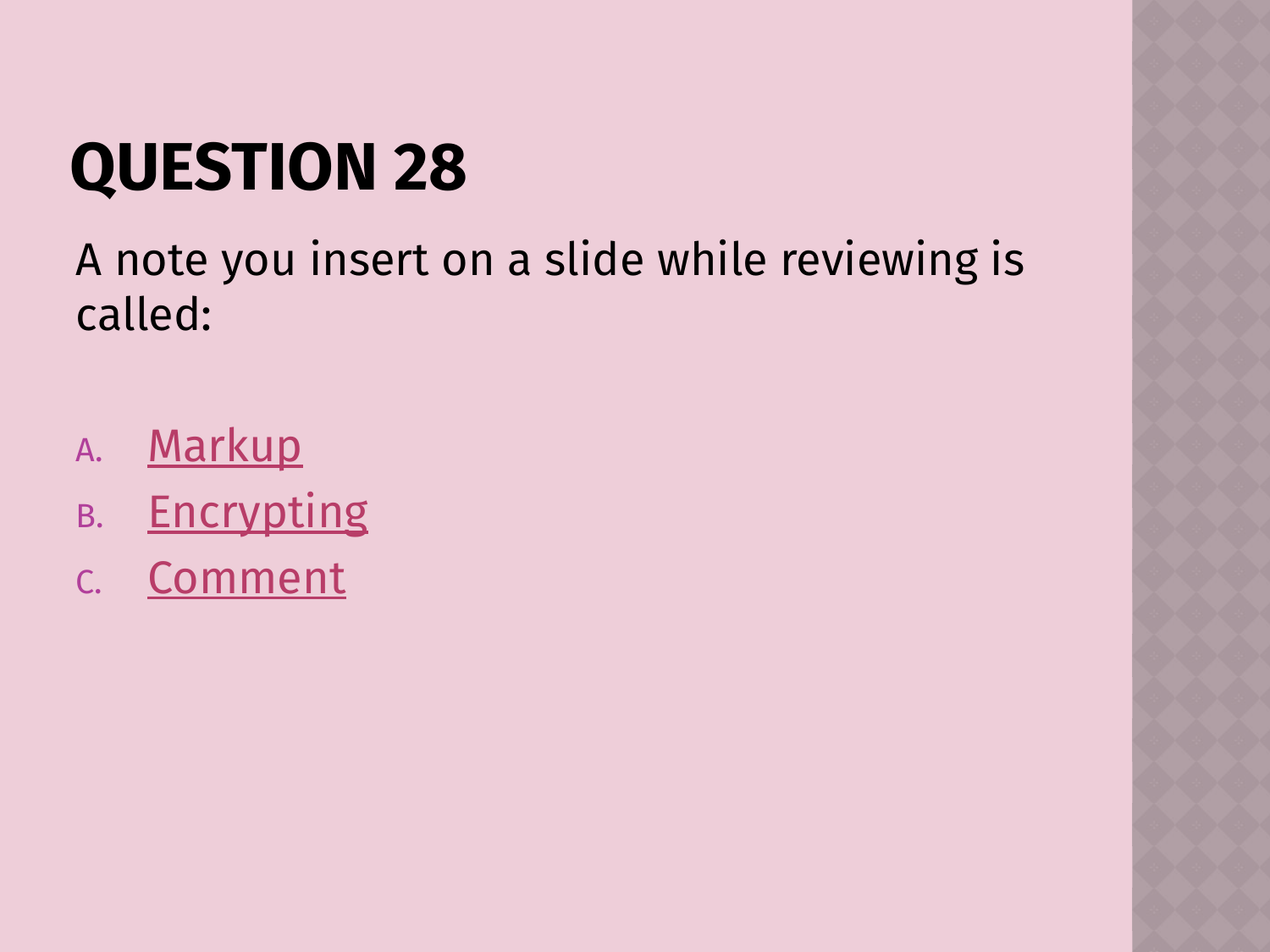

# Question 28
A note you insert on a slide while reviewing is called:

Markup
Encrypting
Comment